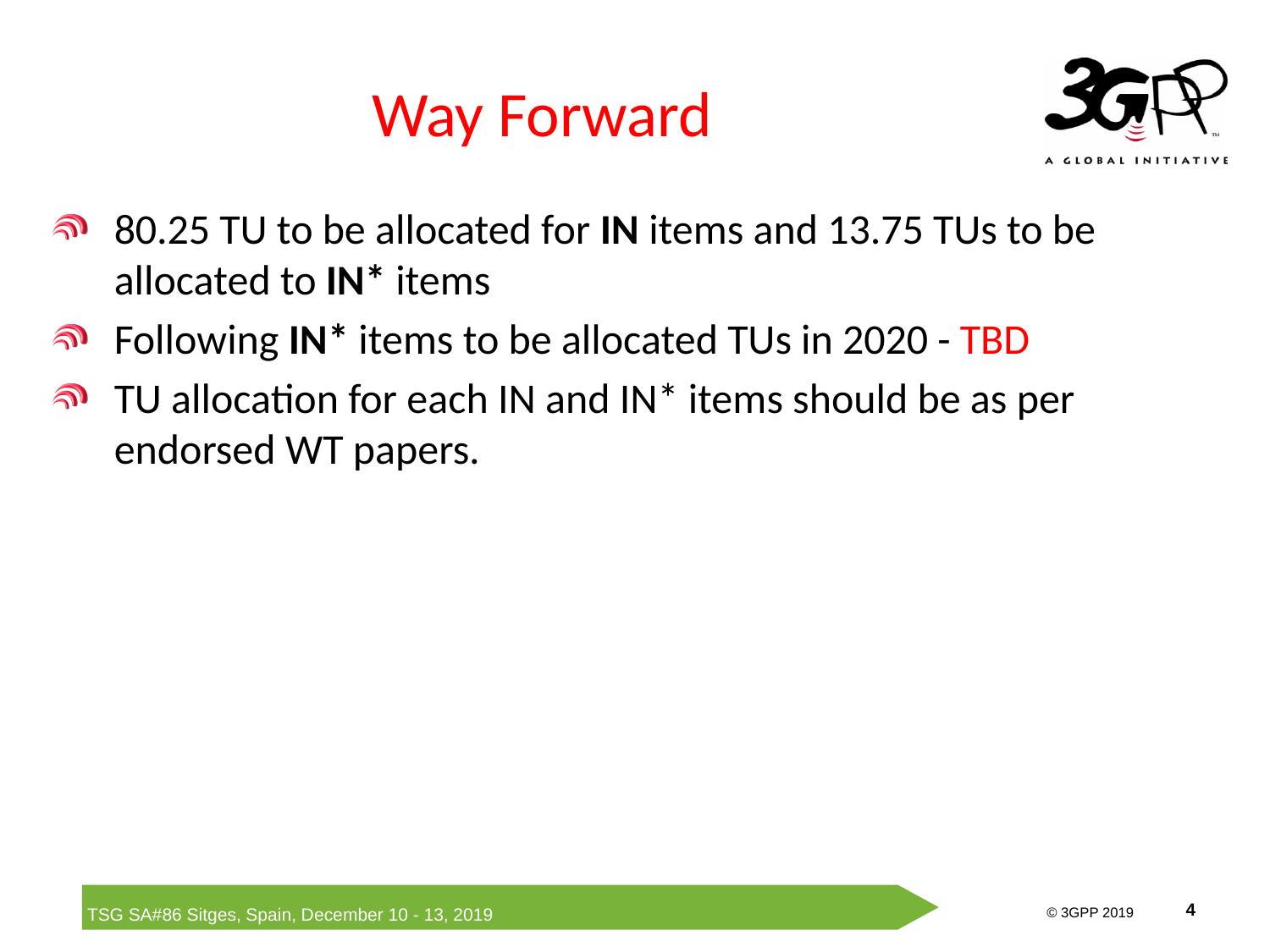

# Way Forward
80.25 TU to be allocated for IN items and 13.75 TUs to be allocated to IN* items
Following IN* items to be allocated TUs in 2020 - TBD
TU allocation for each IN and IN* items should be as per endorsed WT papers.